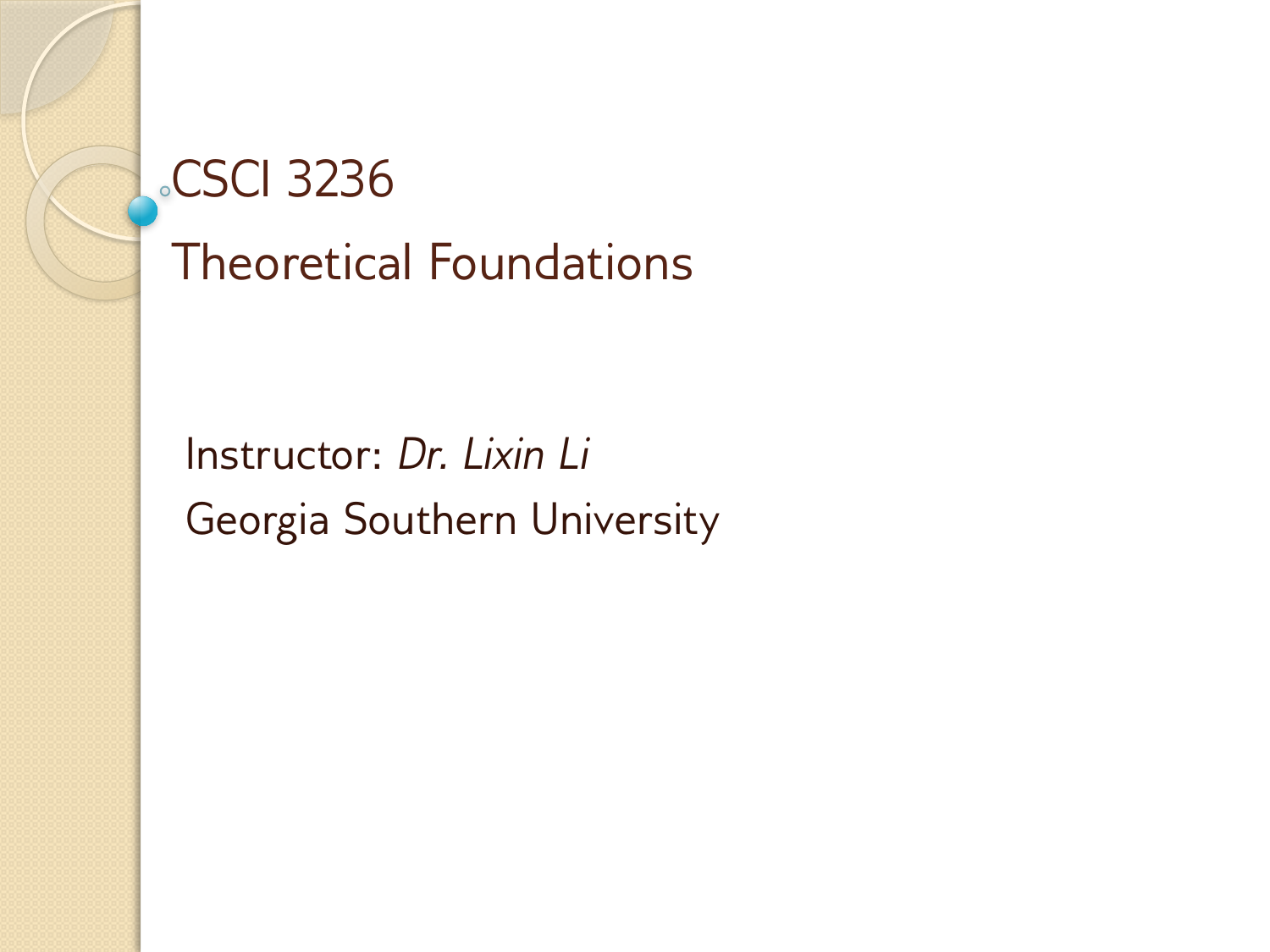

# CSCI 3236 Theoretical Foundations
Instructor: Dr. Lixin Li
Georgia Southern University